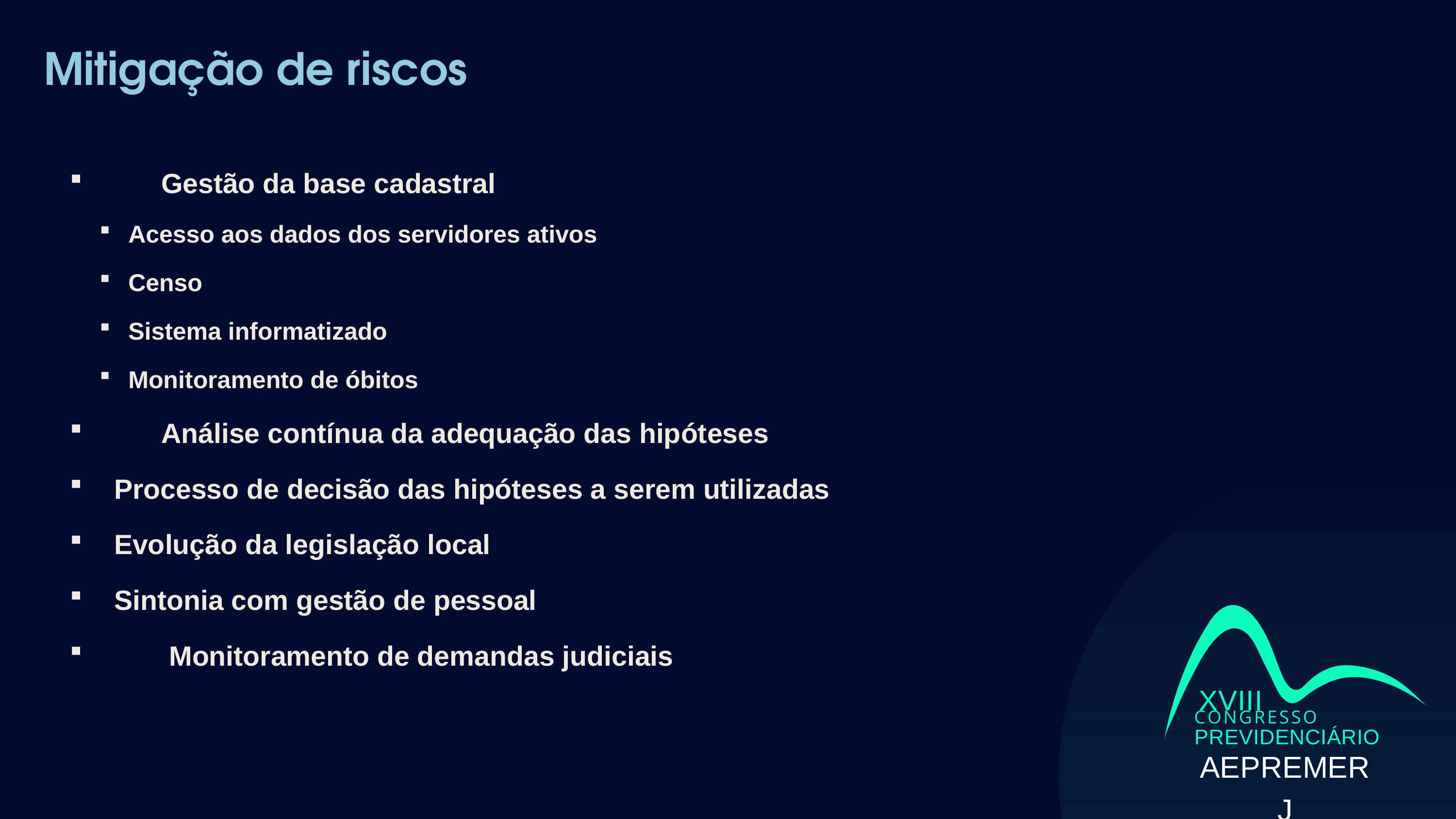

# Mitigação de riscos
	Gestão da base cadastral
Acesso aos dados dos servidores ativos
Censo
Sistema informatizado
Monitoramento de óbitos
	Análise contínua da adequação das hipóteses
  Processo de decisão das hipóteses a serem utilizadas
  Evolução da legislação local
  Sintonia com gestão de pessoal
	 Monitoramento de demandas judiciais

XVIII
CONGRESSO
PREVIDENCIÁRIO
AEPREMERJ